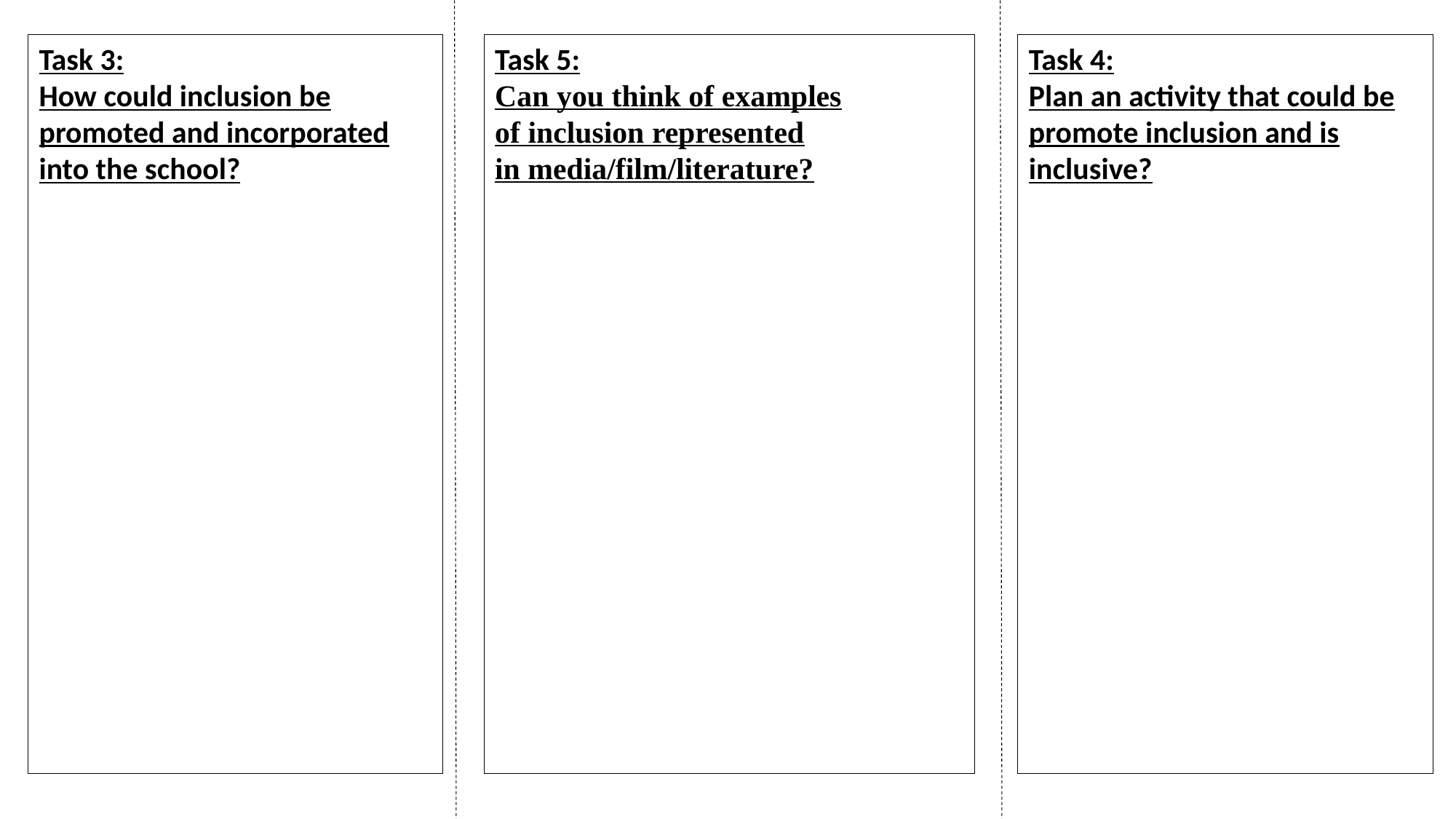

# Activity five: Leaflet template Leaflet front side (Pupil copy)
Task 4:
Plan an activity that could be promote inclusion and is inclusive?

Task 3:
How could inclusion be promoted and incorporated into the school?

Task 5:
Can you think of examples of inclusion represented in media/film/literature?